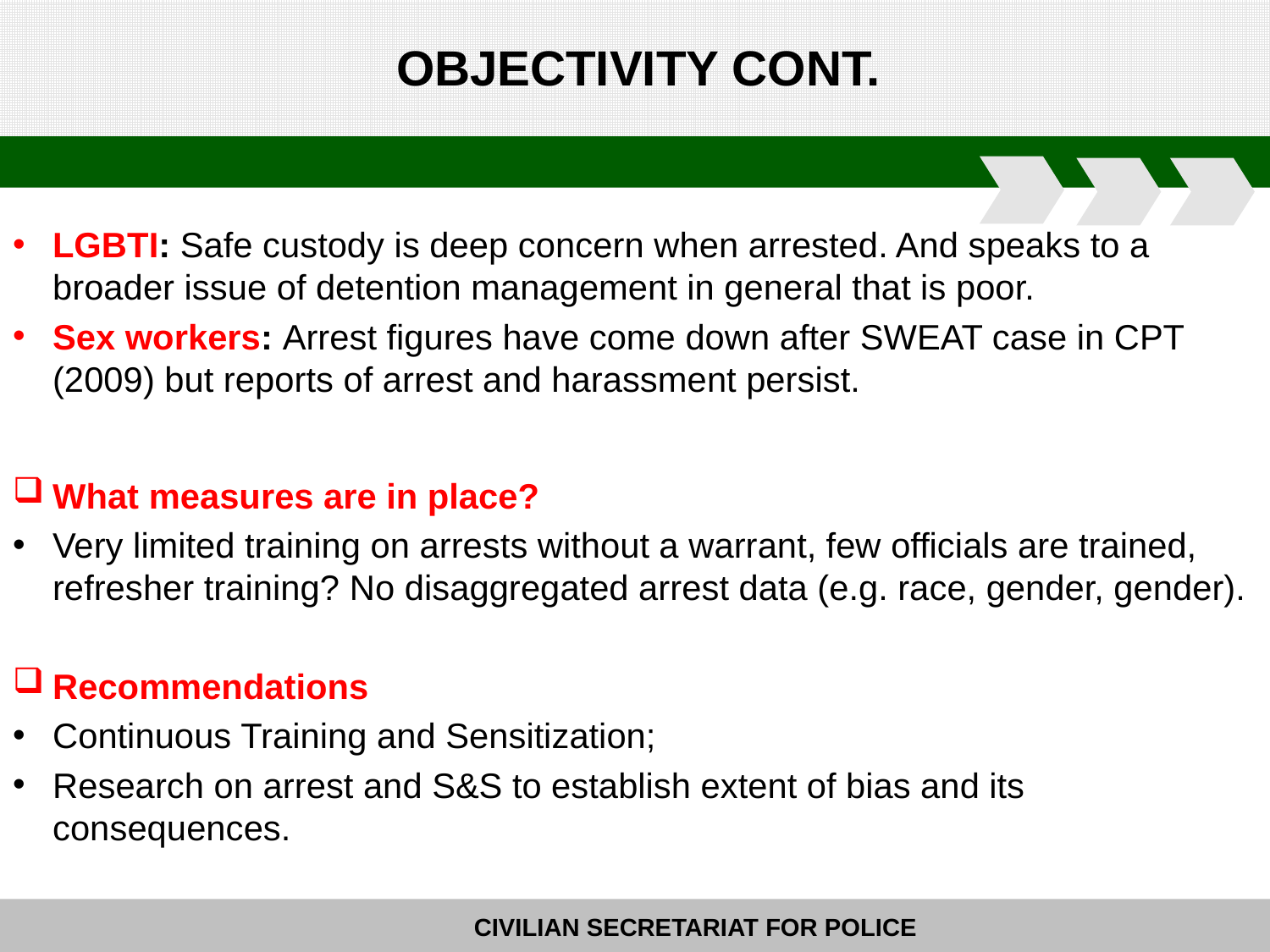

# OBJECTIVITY CONT.
LGBTI: Safe custody is deep concern when arrested. And speaks to a broader issue of detention management in general that is poor.
Sex workers: Arrest figures have come down after SWEAT case in CPT (2009) but reports of arrest and harassment persist.

What measures are in place?
Very limited training on arrests without a warrant, few officials are trained, refresher training? No disaggregated arrest data (e.g. race, gender, gender).

Recommendations
Continuous Training and Sensitization;
Research on arrest and S&S to establish extent of bias and its consequences.